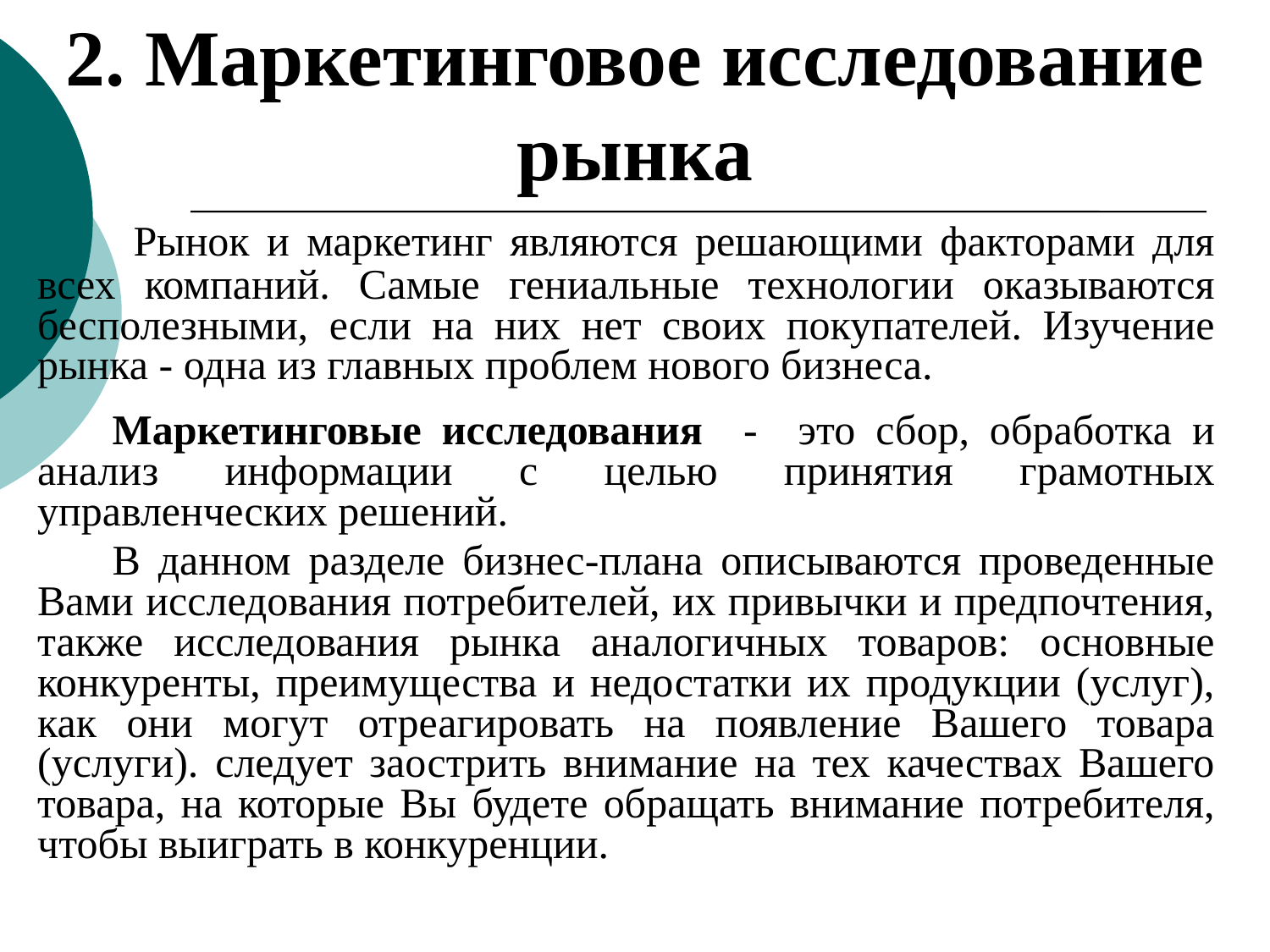

2. Маркетинговое исследование рынка
 Рынок и маркетинг являются решающими факторами для всех компаний. Самые гениальные технологии оказываются бесполезными, если на них нет своих покупателей. Изучение рынка - одна из главных проблем нового бизнеса.
Маркетинговые исследования  -  это сбор, обработка и анализ информации с целью принятия грамотных управленческих решений.
В данном разделе бизнес-плана описываются проведенные Вами исследования потребителей, их привычки и предпочтения, также исследования рынка аналогичных товаров: основные конкуренты, преимущества и недостатки их продукции (услуг), как они могут отреагировать на появление Вашего товара (услуги). следует заострить внимание на тех качествах Вашего товара, на которые Вы будете обращать внимание потребителя, чтобы выиграть в конкуренции.